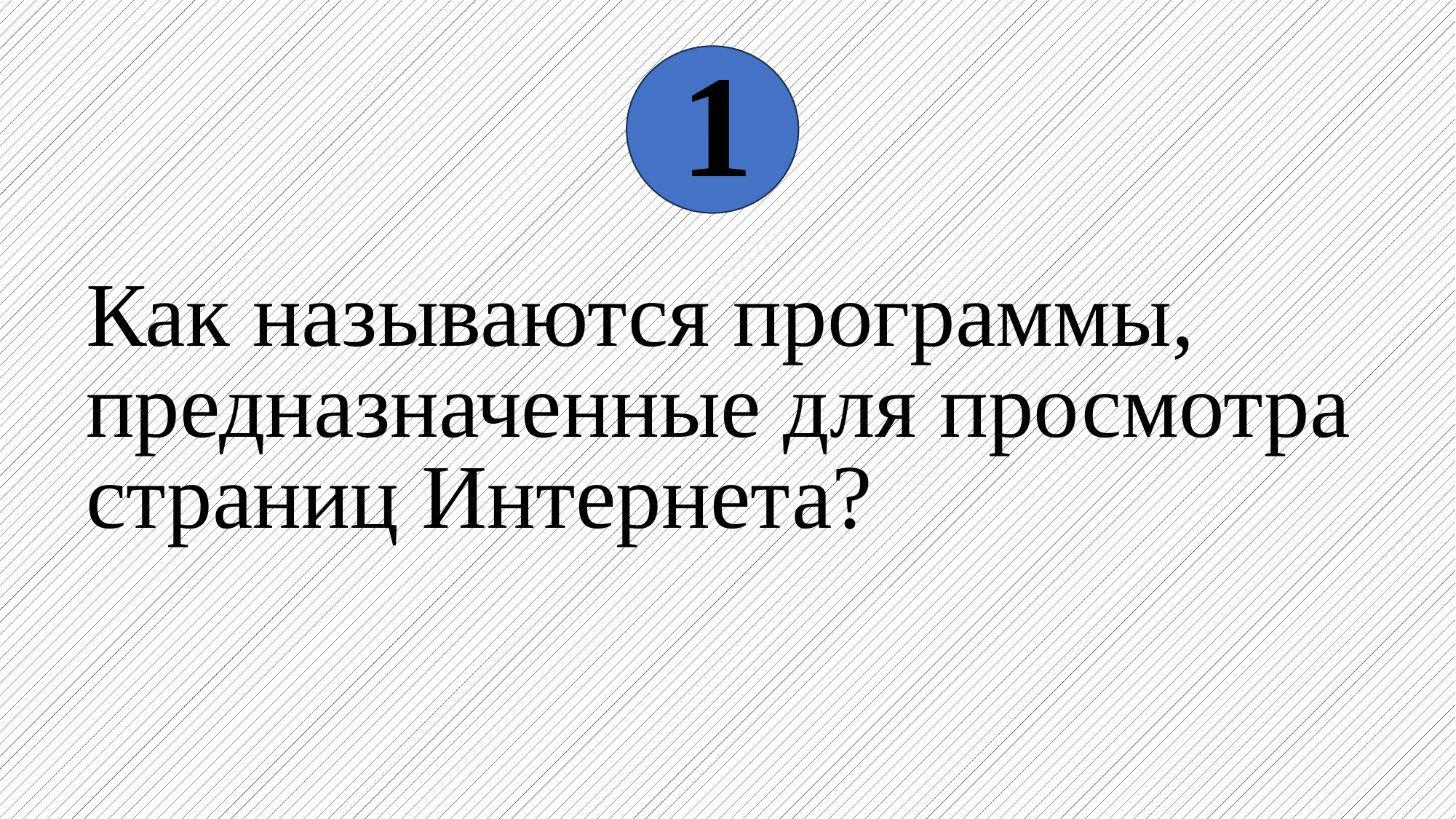

1

Как называются программы, предназначенные для просмотра страниц Интернета?